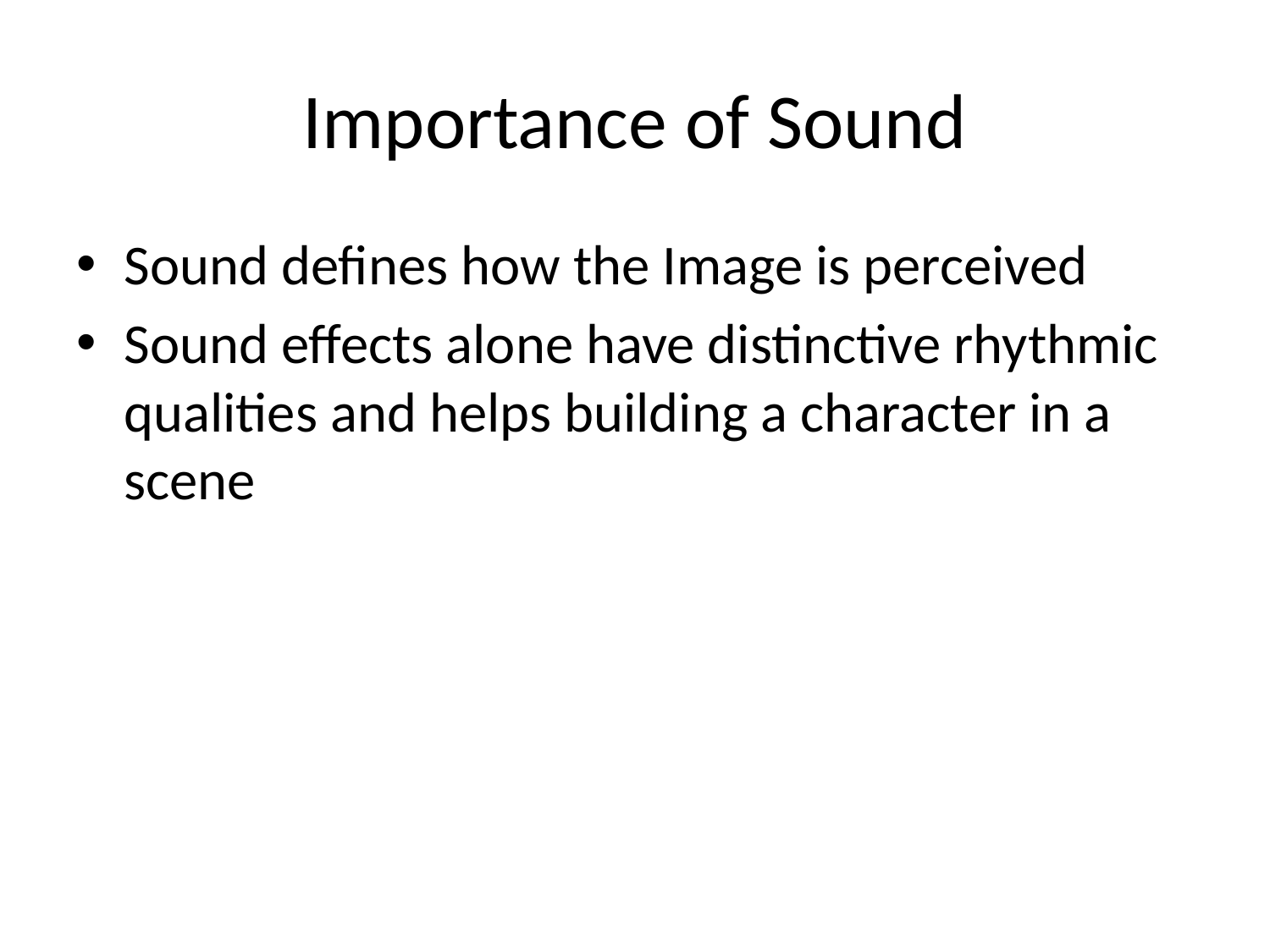

# Importance of Sound
Sound defines how the Image is perceived
Sound effects alone have distinctive rhythmic qualities and helps building a character in a scene